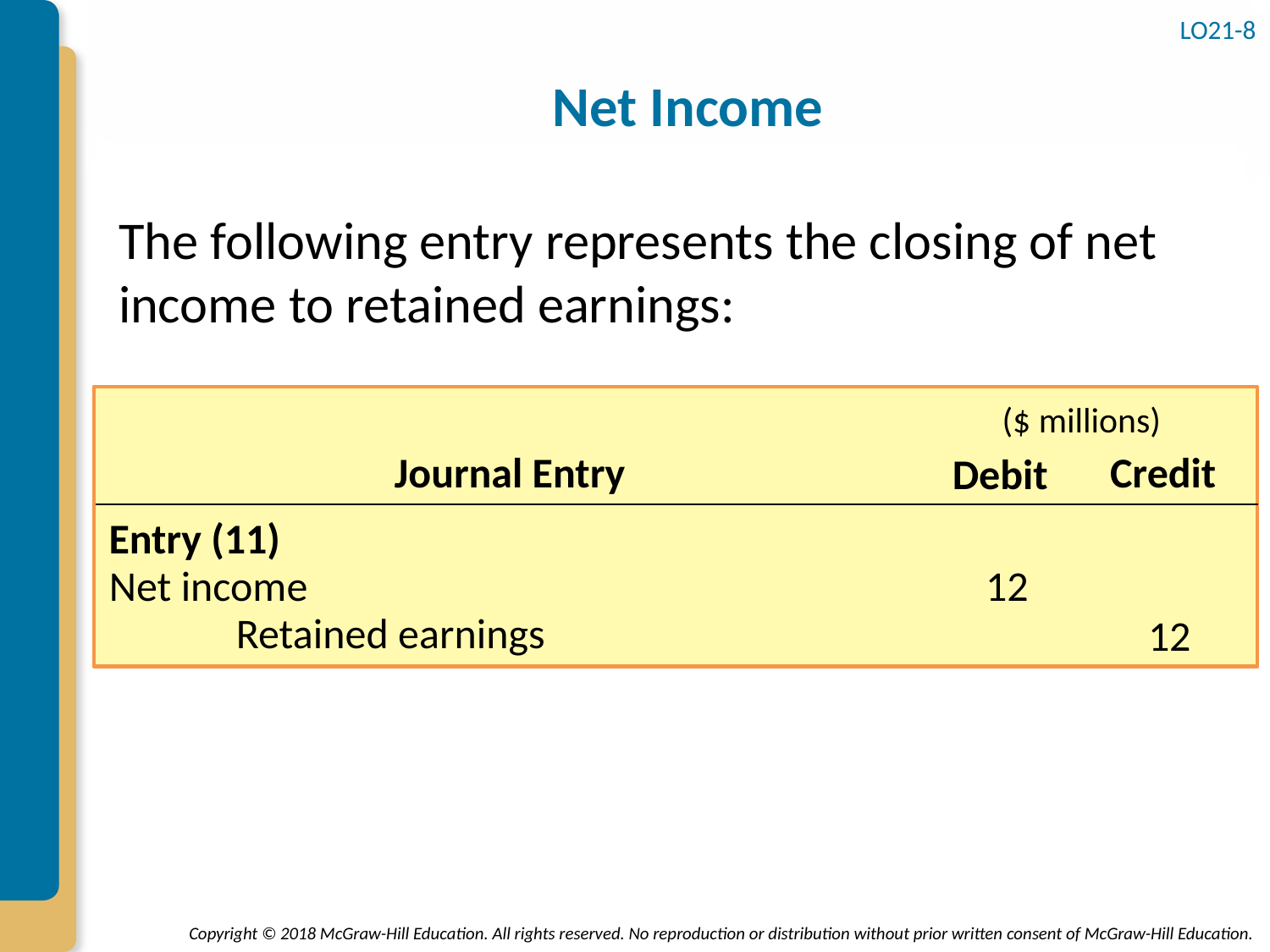

# Net Income
LO21-8
The following entry represents the closing of net income to retained earnings:

($ millions)
Journal Entry
Credit
Debit
Entry (11)
12
Net income
	Retained earnings
12